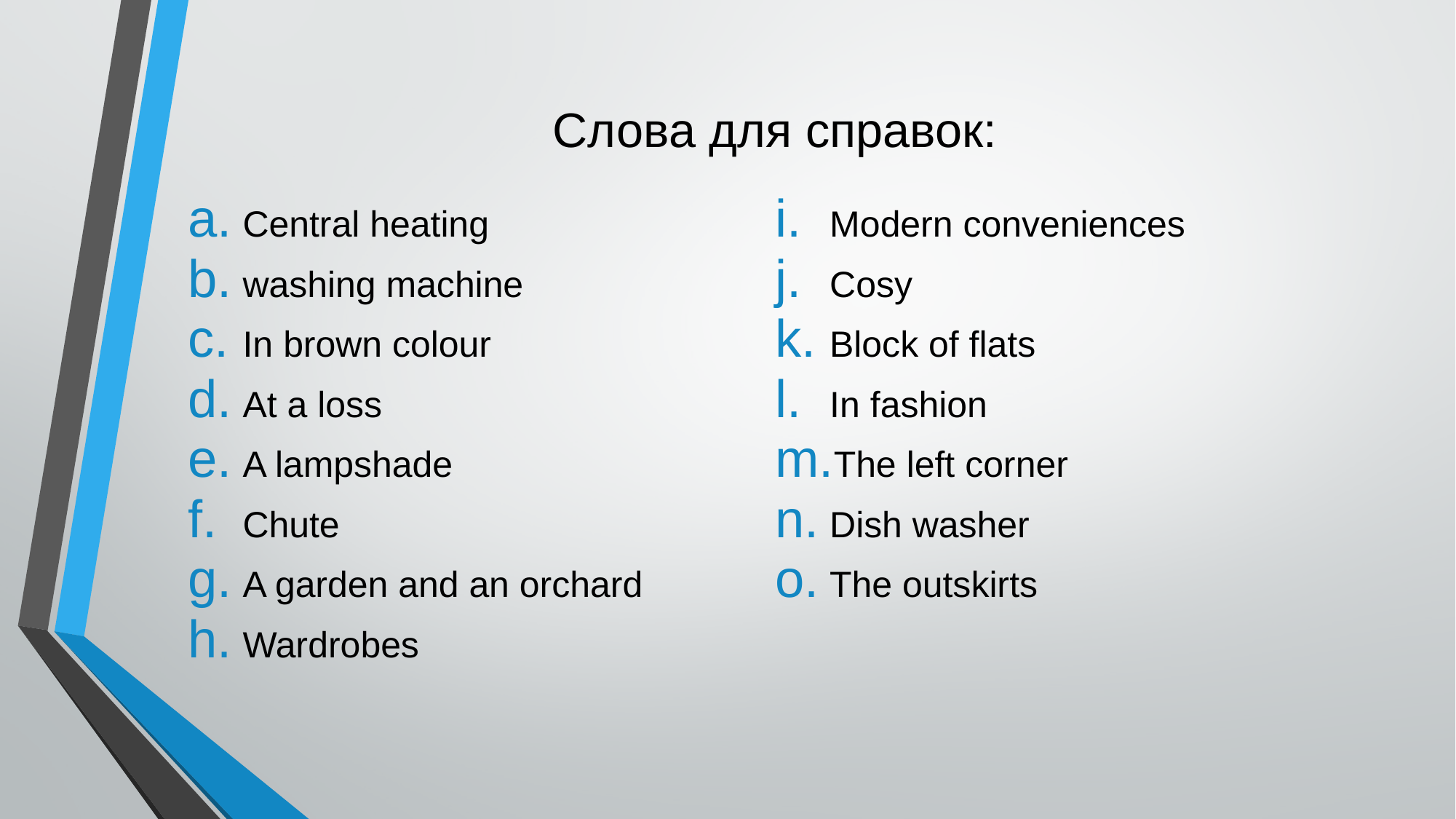

# Слова для справок:
Central heating
washing machine
In brown colour
At a loss
A lampshade
Chute
A garden and an orchard
Wardrobes
Modern conveniences
Cosy
Block of flats
In fashion
The left corner
Dish washer
The outskirts